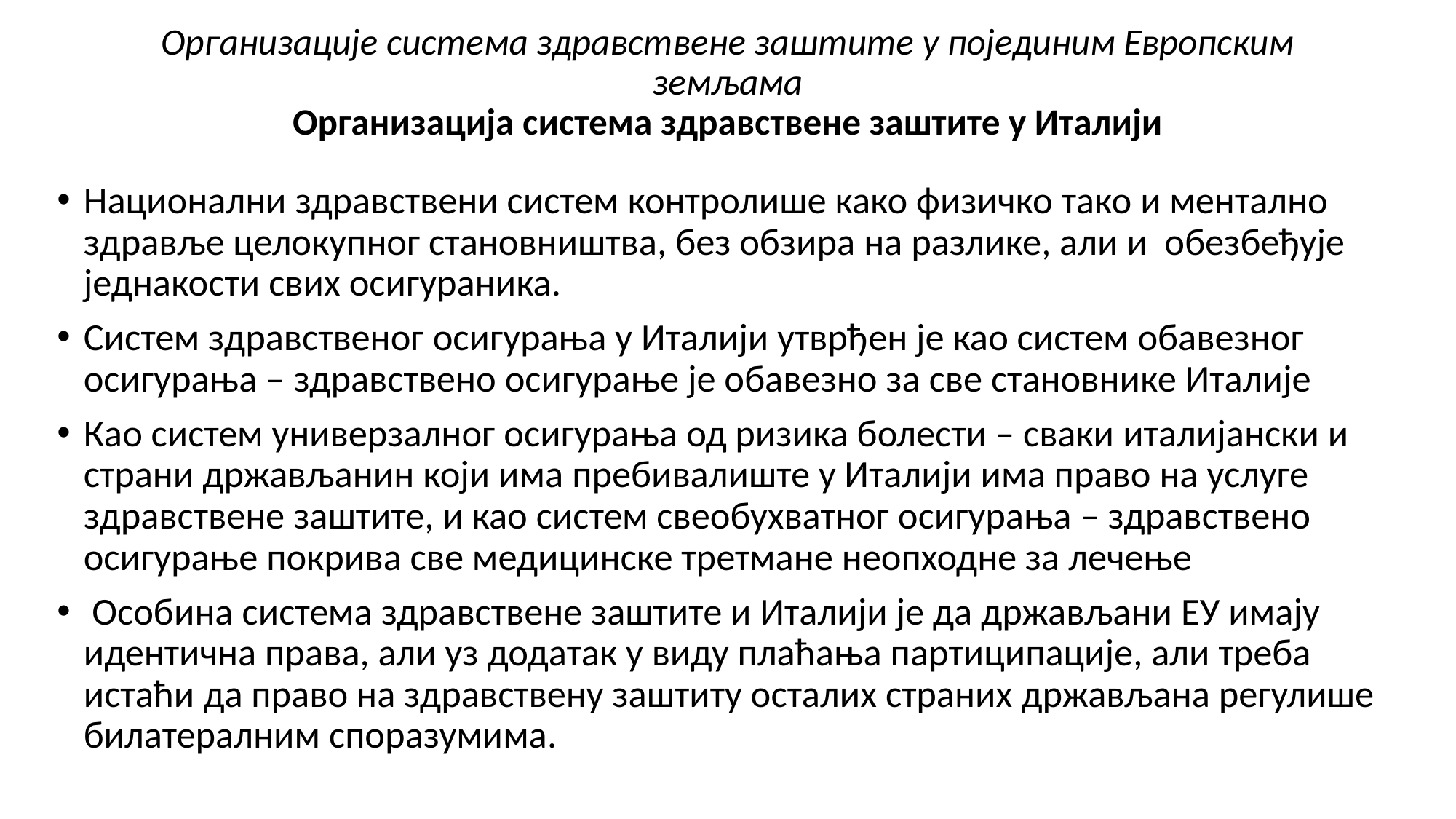

# Организације система здравствене заштите у појединим Европским земљама Организација система здравствене заштите у Италији
Национални здравствени систем контролише како физичко тако и ментално здравље целокупног становништва, без обзира на разлике, али и  обезбеђује једнакости свих осигураника.
Систем здравственог осигурања у Италији утврђен је као систем обавезног осигурања – здравствено осигурање је обавезно за све становнике Италије
Као систем универзалног осигурања од ризика болести – сваки италијански и страни држављанин који има пребивалиште у Италији има право на услуге здравствене заштите, и као систем свеобухватног осигурања – здравствено осигурање покрива све медицинске третмане неопходне за лечење
 Особина система здравствене заштите и Италији је да држављани ЕУ имају идентична права, али уз додатак у виду плаћања партиципације, али треба истаћи да право на здравствену заштиту осталих страних држављана регулише билатералним споразумима.